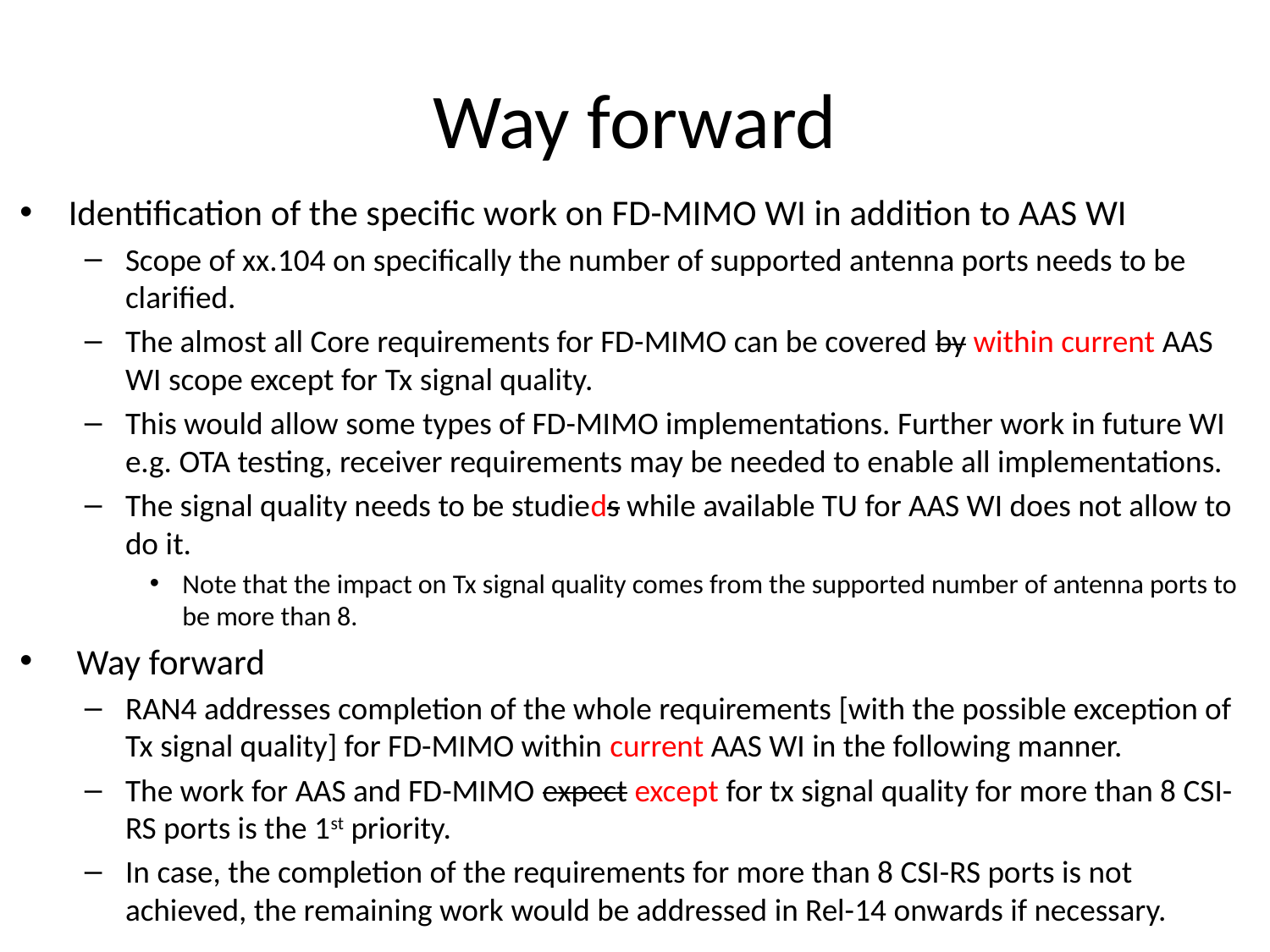

# Way forward
Identification of the specific work on FD-MIMO WI in addition to AAS WI
Scope of xx.104 on specifically the number of supported antenna ports needs to be clarified.
The almost all Core requirements for FD-MIMO can be covered by within current AAS WI scope except for Tx signal quality.
This would allow some types of FD-MIMO implementations. Further work in future WI e.g. OTA testing, receiver requirements may be needed to enable all implementations.
The signal quality needs to be studieds while available TU for AAS WI does not allow to do it.
Note that the impact on Tx signal quality comes from the supported number of antenna ports to be more than 8.
 Way forward
RAN4 addresses completion of the whole requirements [with the possible exception of Tx signal quality] for FD-MIMO within current AAS WI in the following manner.
The work for AAS and FD-MIMO expect except for tx signal quality for more than 8 CSI-RS ports is the 1st priority.
In case, the completion of the requirements for more than 8 CSI-RS ports is not achieved, the remaining work would be addressed in Rel-14 onwards if necessary.